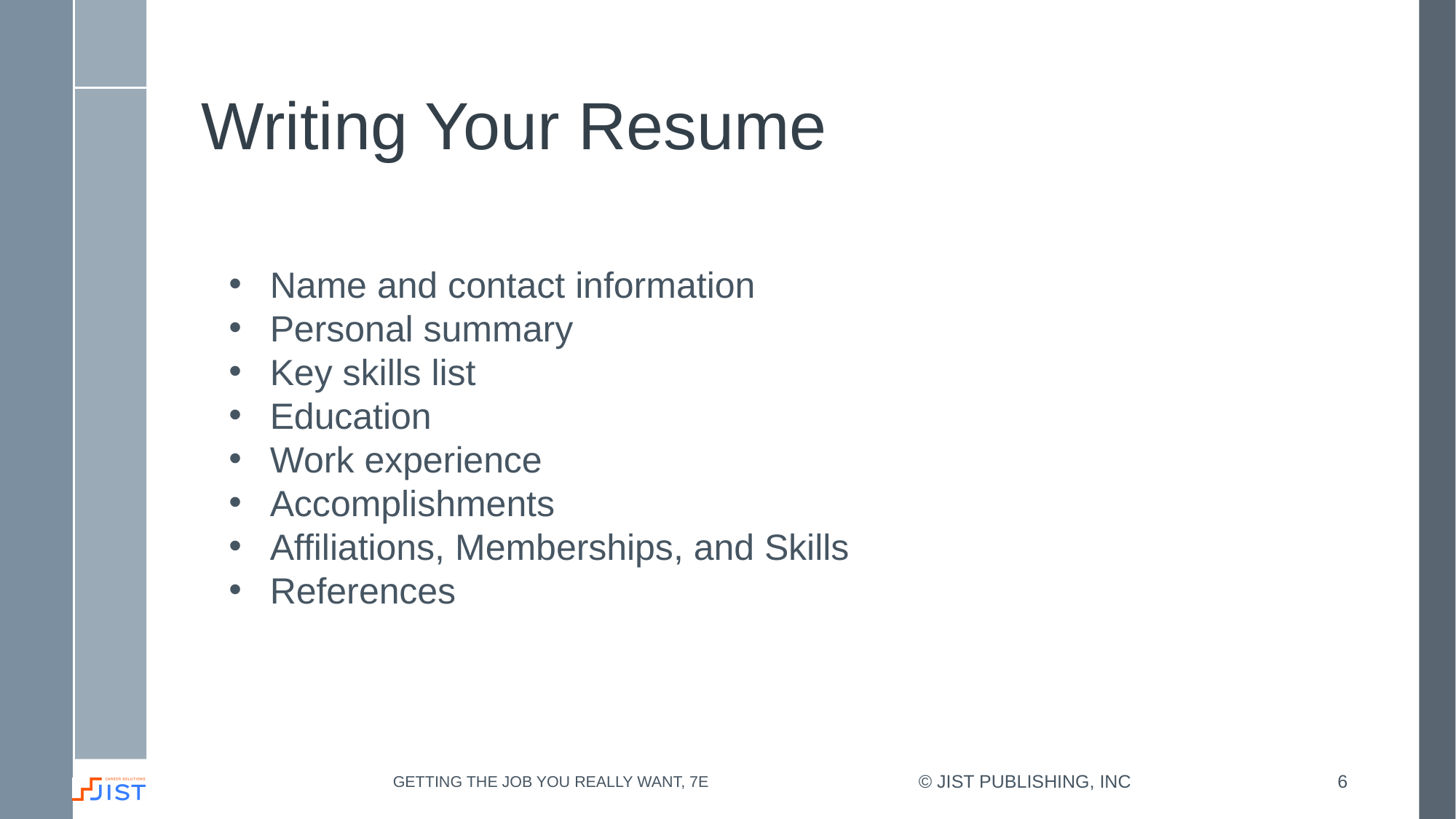

# Writing Your Resume
Name and contact information
Personal summary
Key skills list
Education
Work experience
Accomplishments
Affiliations, Memberships, and Skills
References

Getting the job you really want, 7e
© JIST Publishing, Inc
6